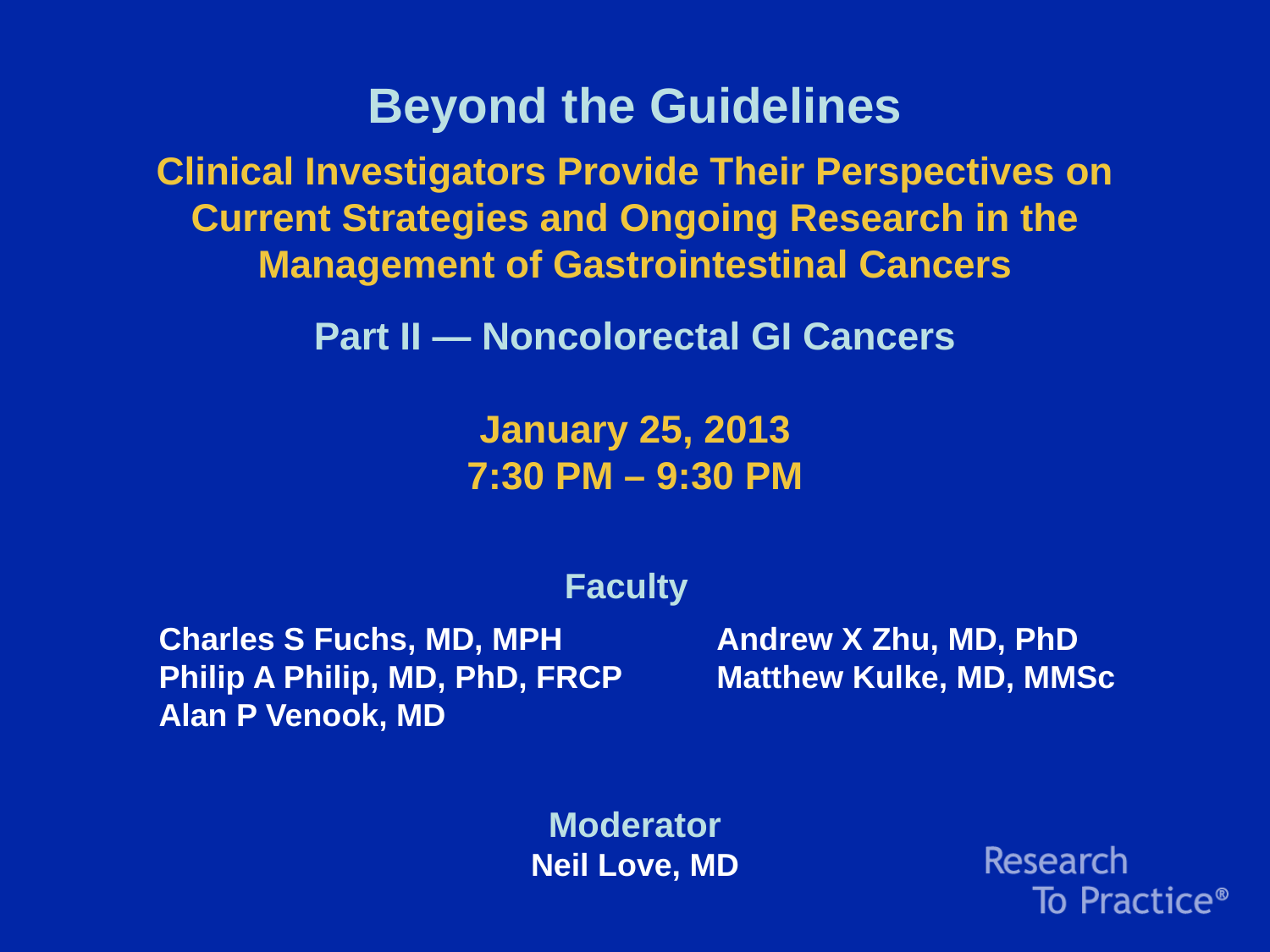

# Beyond the Guidelines Clinical Investigators Provide Their Perspectives on Current Strategies and Ongoing Research in the Management of Gastrointestinal Cancers Part II — Noncolorectal GI Cancers January 25, 2013 7:30 PM – 9:30 PM
Faculty
Charles S Fuchs, MD, MPH
Philip A Philip, MD, PhD, FRCP
Alan P Venook, MD
Andrew X Zhu, MD, PhD
Matthew Kulke, MD, MMSc
Moderator
Neil Love, MD